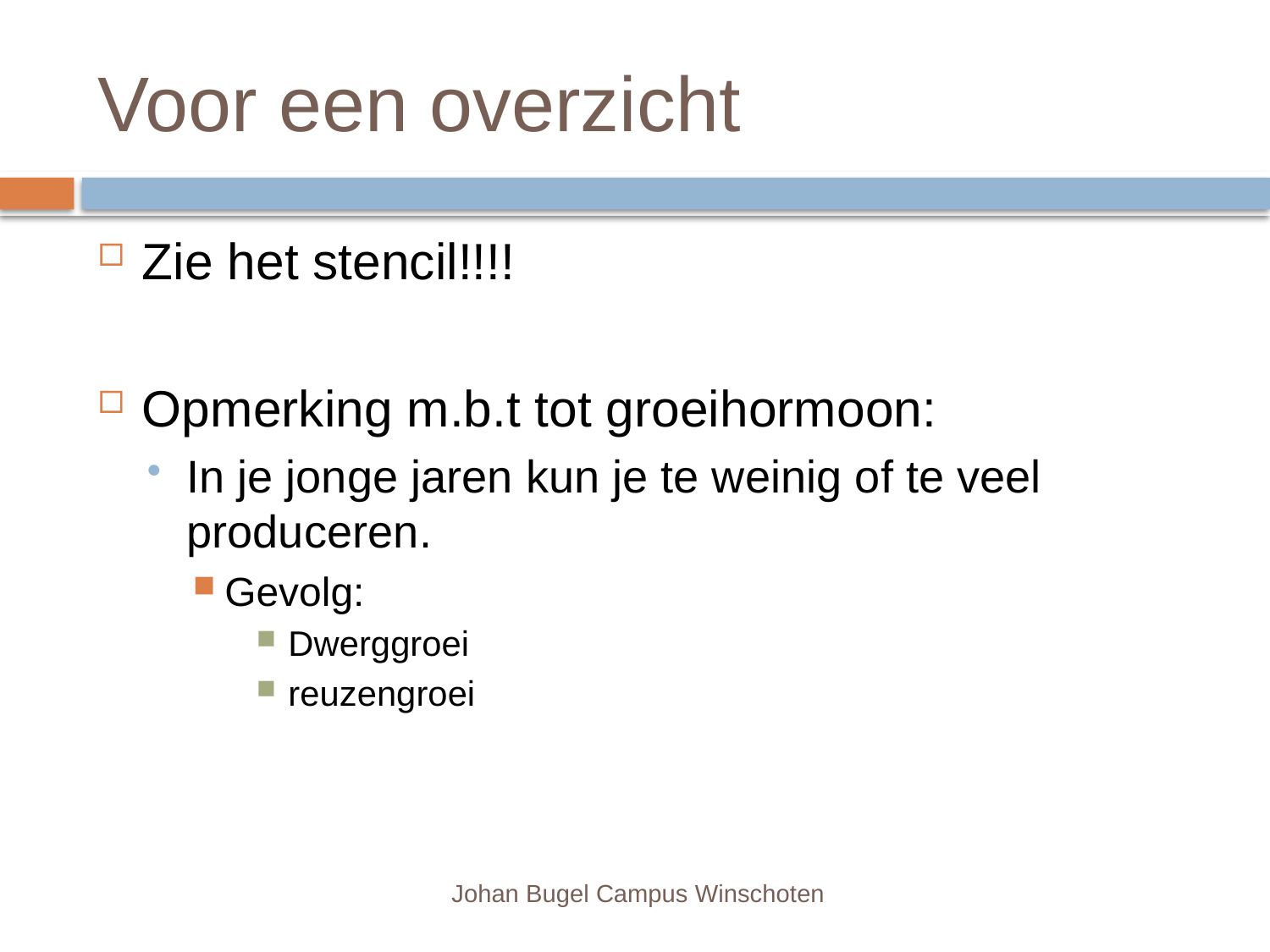

# Voor een overzicht
Zie het stencil!!!!

Opmerking m.b.t tot groeihormoon:
In je jonge jaren kun je te weinig of te veel produceren.
Gevolg:
Dwerggroei
reuzengroei
Johan Bugel Campus Winschoten